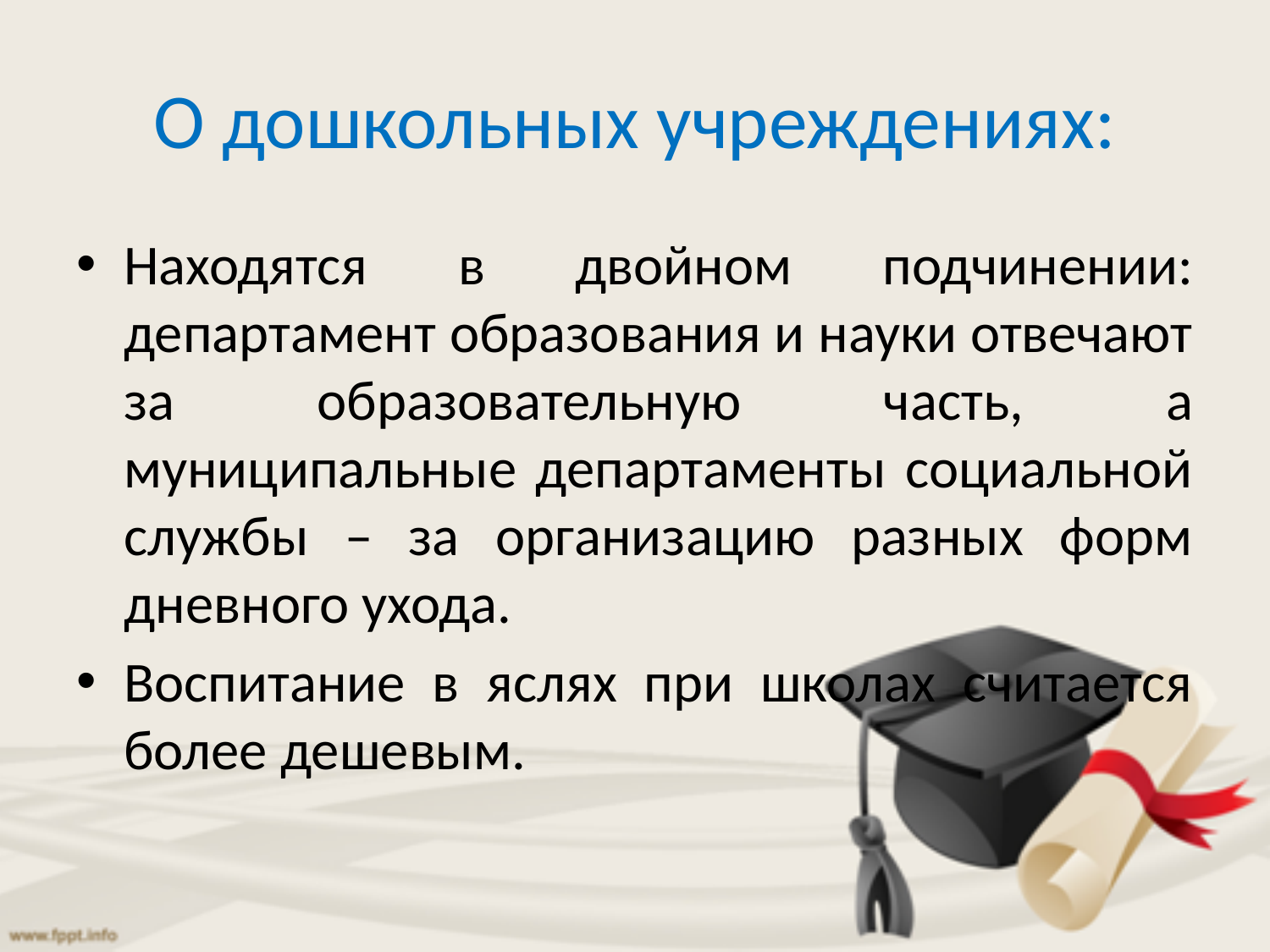

# О дошкольных учреждениях:
Находятся в двойном подчинении: департамент образования и науки отвечают за образовательную часть, а муниципальные департаменты социальной службы – за организацию разных форм дневного ухода.
Воспитание в яслях при школах считается более дешевым.